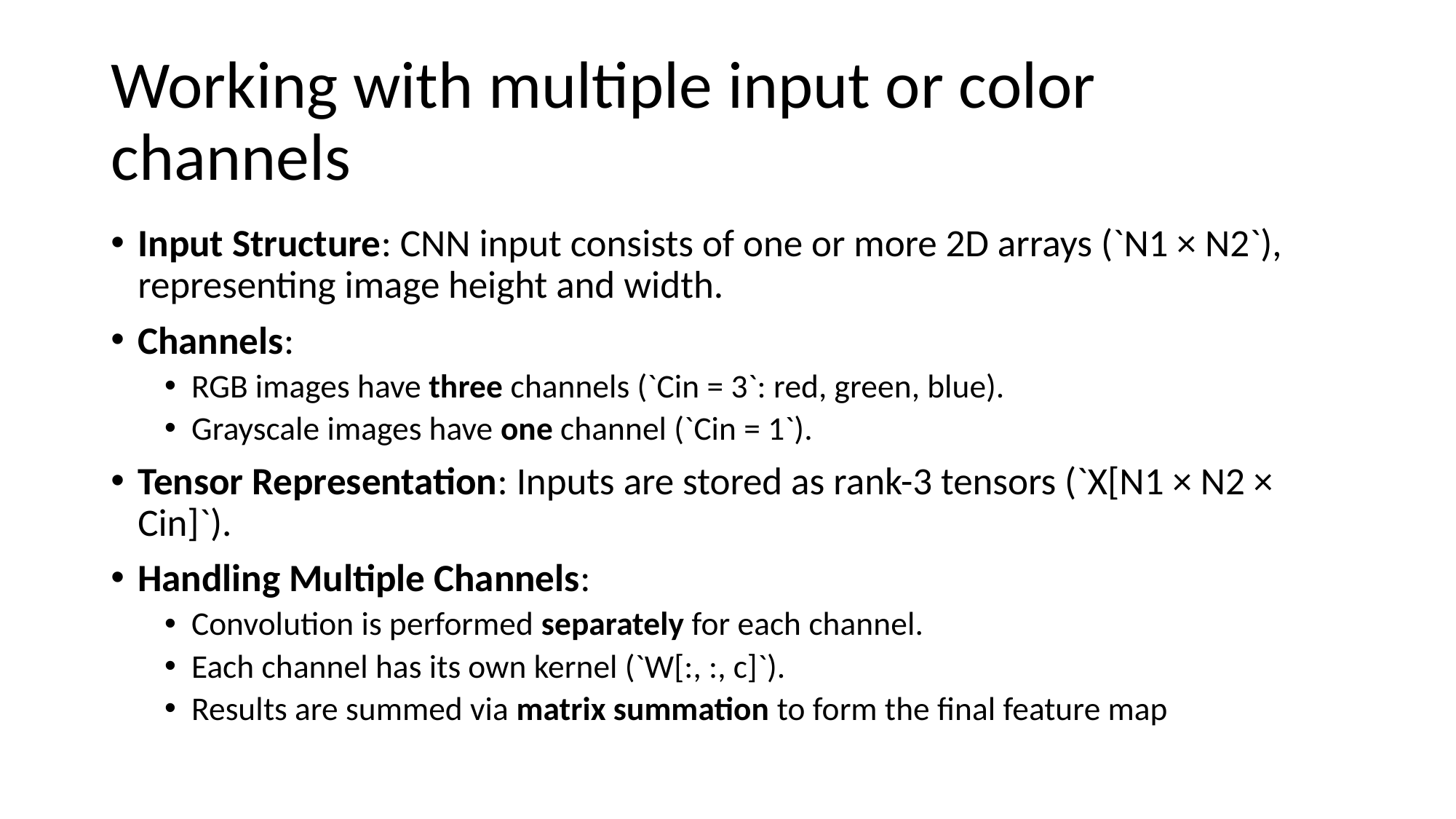

# Working with multiple input or color channels
Input Structure: CNN input consists of one or more 2D arrays (`N1 × N2`), representing image height and width.
Channels:
RGB images have three channels (`Cin = 3`: red, green, blue).
Grayscale images have one channel (`Cin = 1`).
Tensor Representation: Inputs are stored as rank-3 tensors (`X[N1 × N2 × Cin]`).
Handling Multiple Channels:
Convolution is performed separately for each channel.
Each channel has its own kernel (`W[:, :, c]`).
Results are summed via matrix summation to form the final feature map